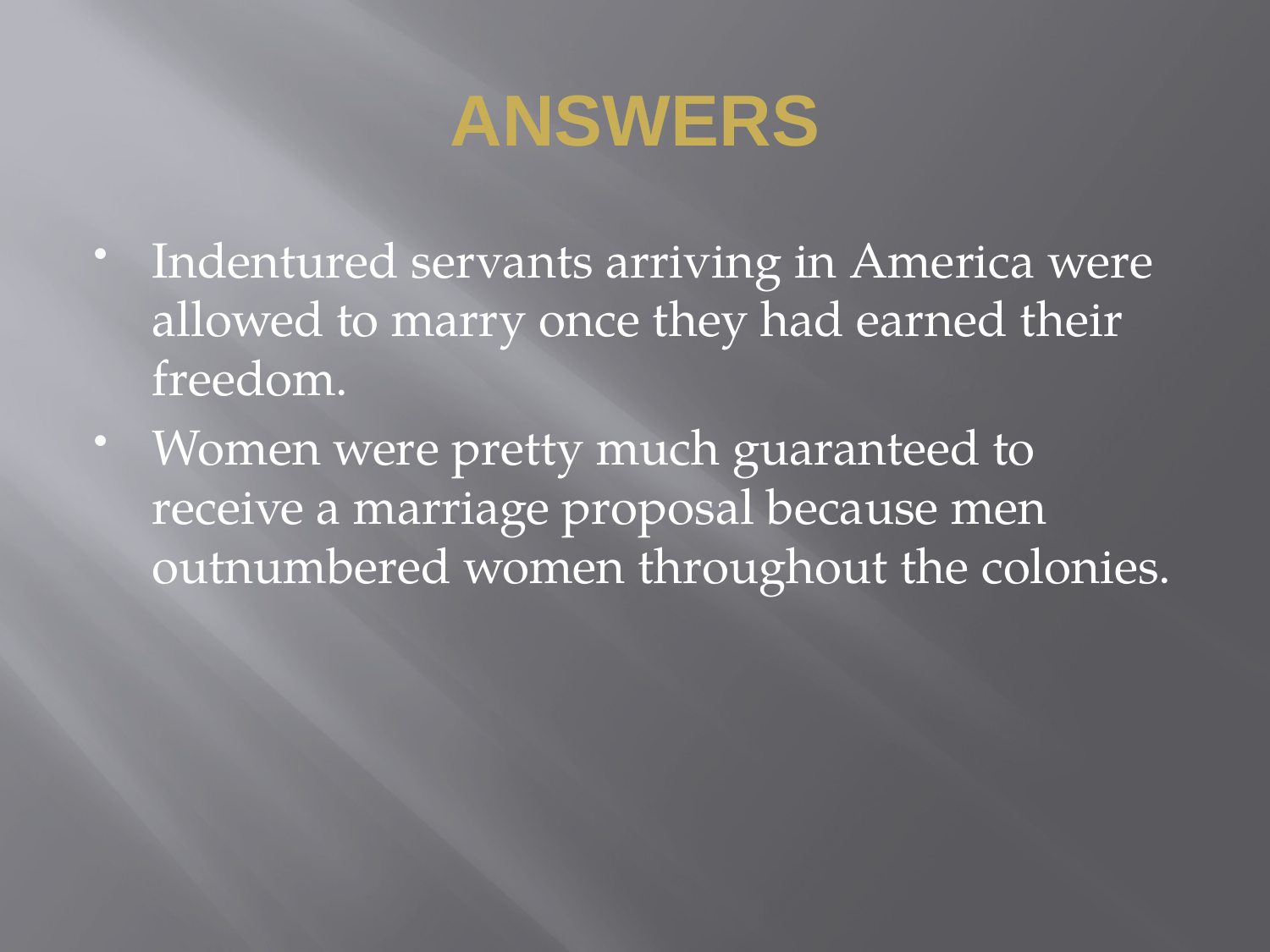

# answers
Indentured servants arriving in America were allowed to marry once they had earned their freedom.
Women were pretty much guaranteed to  receive a marriage proposal because men outnumbered women throughout the colonies.